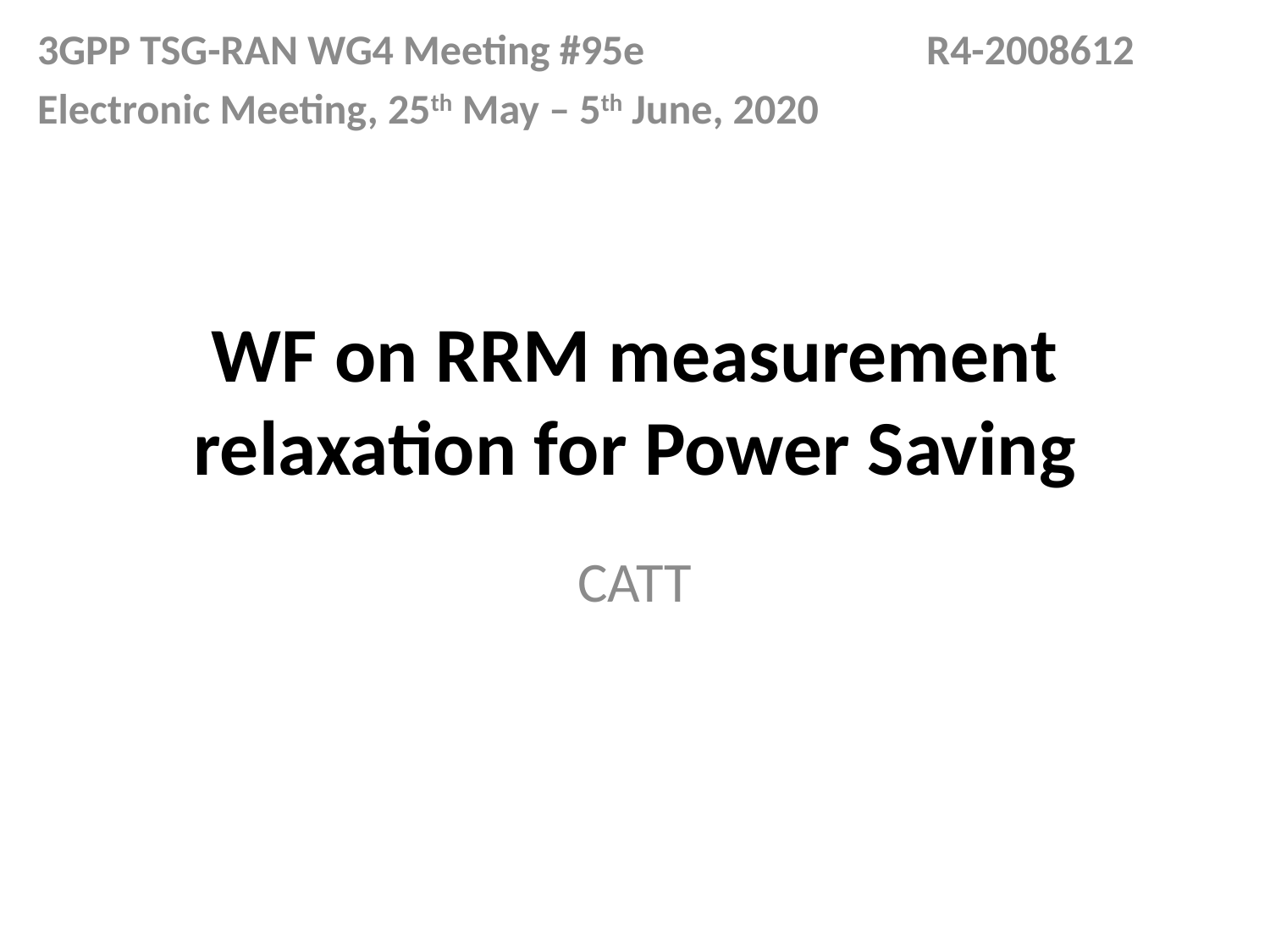

3GPP TSG-RAN WG4 Meeting #95e	           	      	R4-2008612
Electronic Meeting, 25th May – 5th June, 2020
# WF on RRM measurement relaxation for Power Saving
CATT